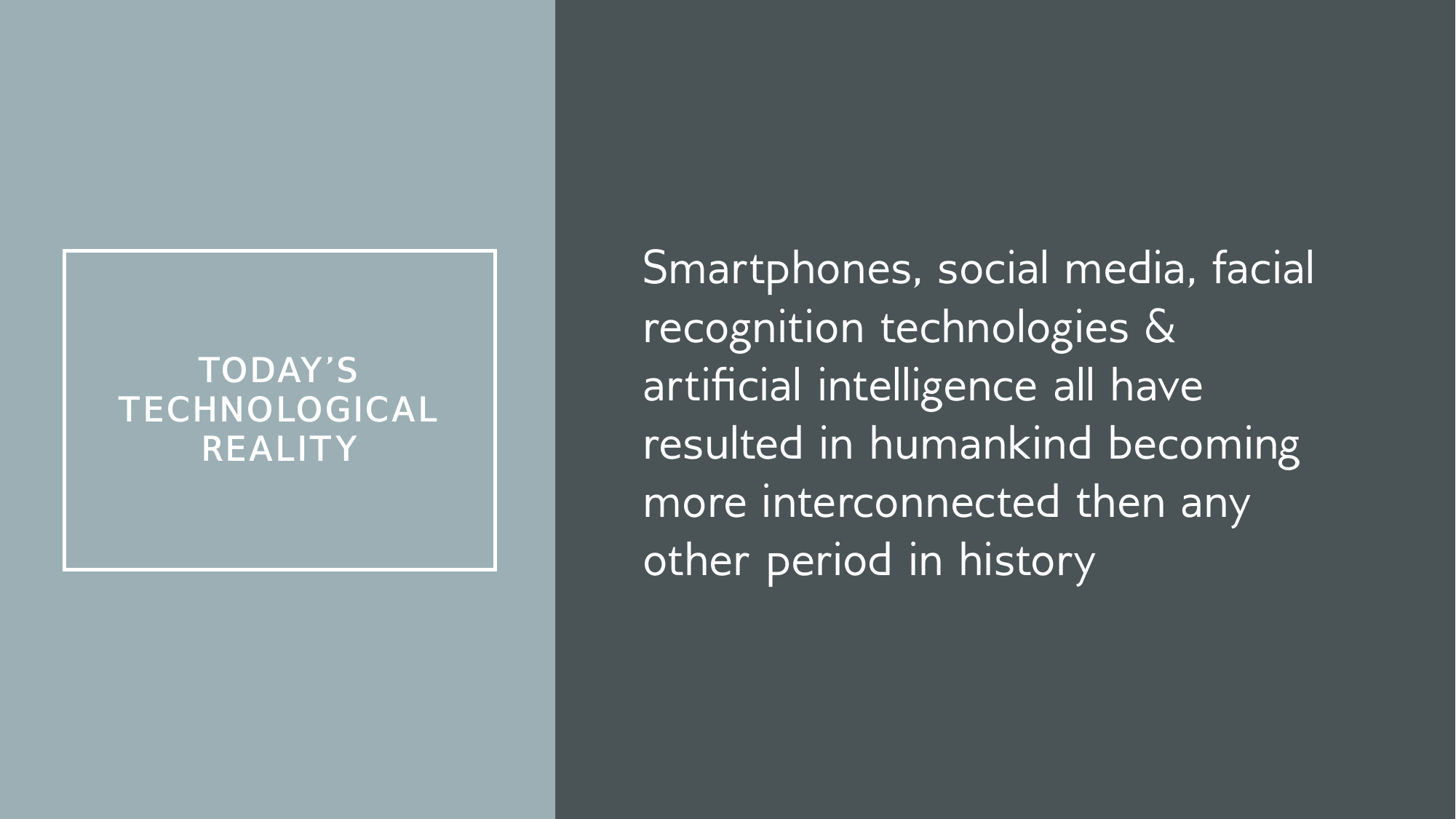

Smartphones, social media, facial recognition technologies & artificial intelligence all have resulted in humankind becoming more interconnected then any other period in history
# Today’s Technological Reality